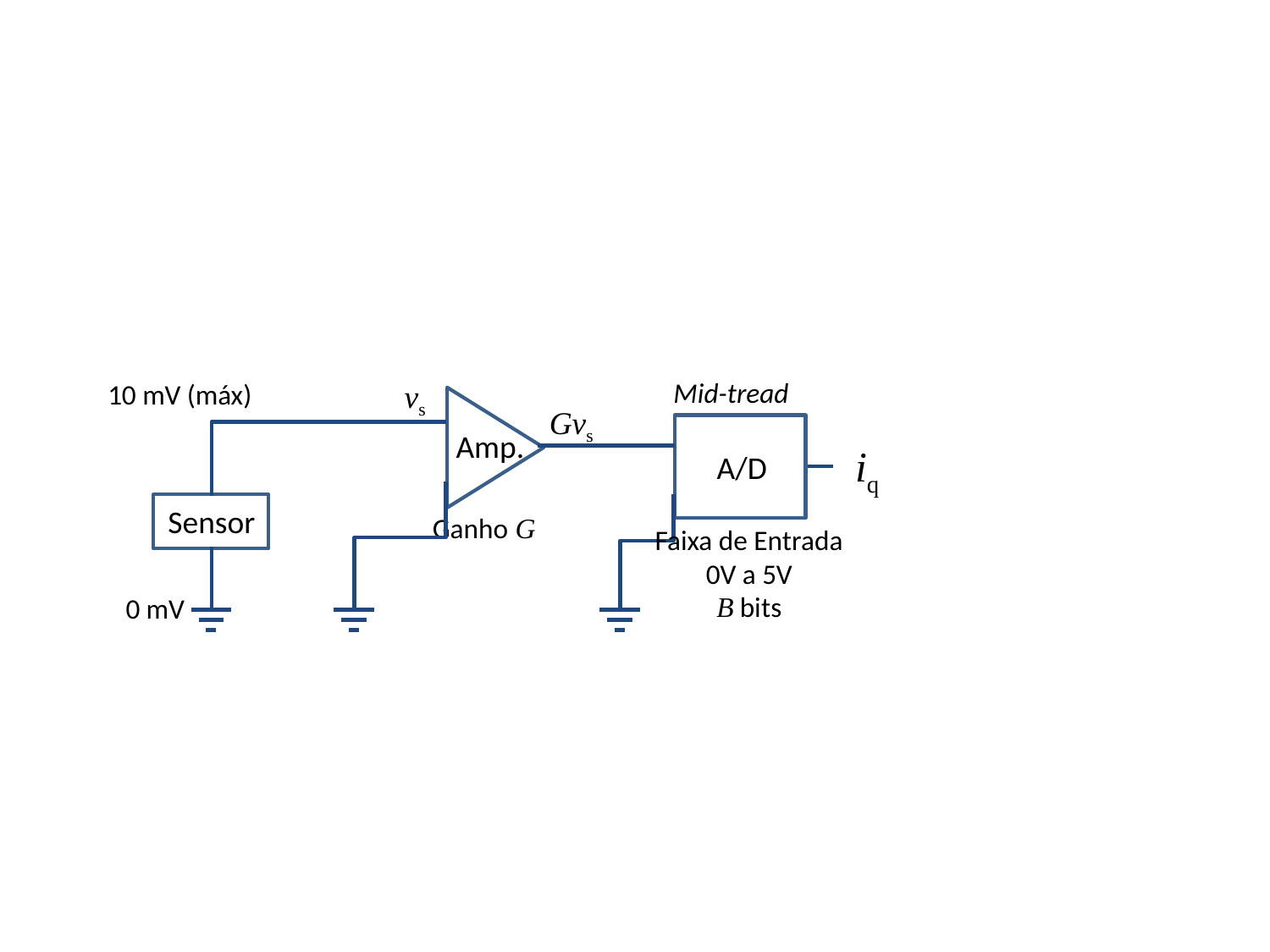

Mid-tread
10 mV (máx)
vs

Amp.
Gvs

A/D
iq

Sensor
Ganho G
Faixa de Entrada
0V a 5V
B bits
0 mV